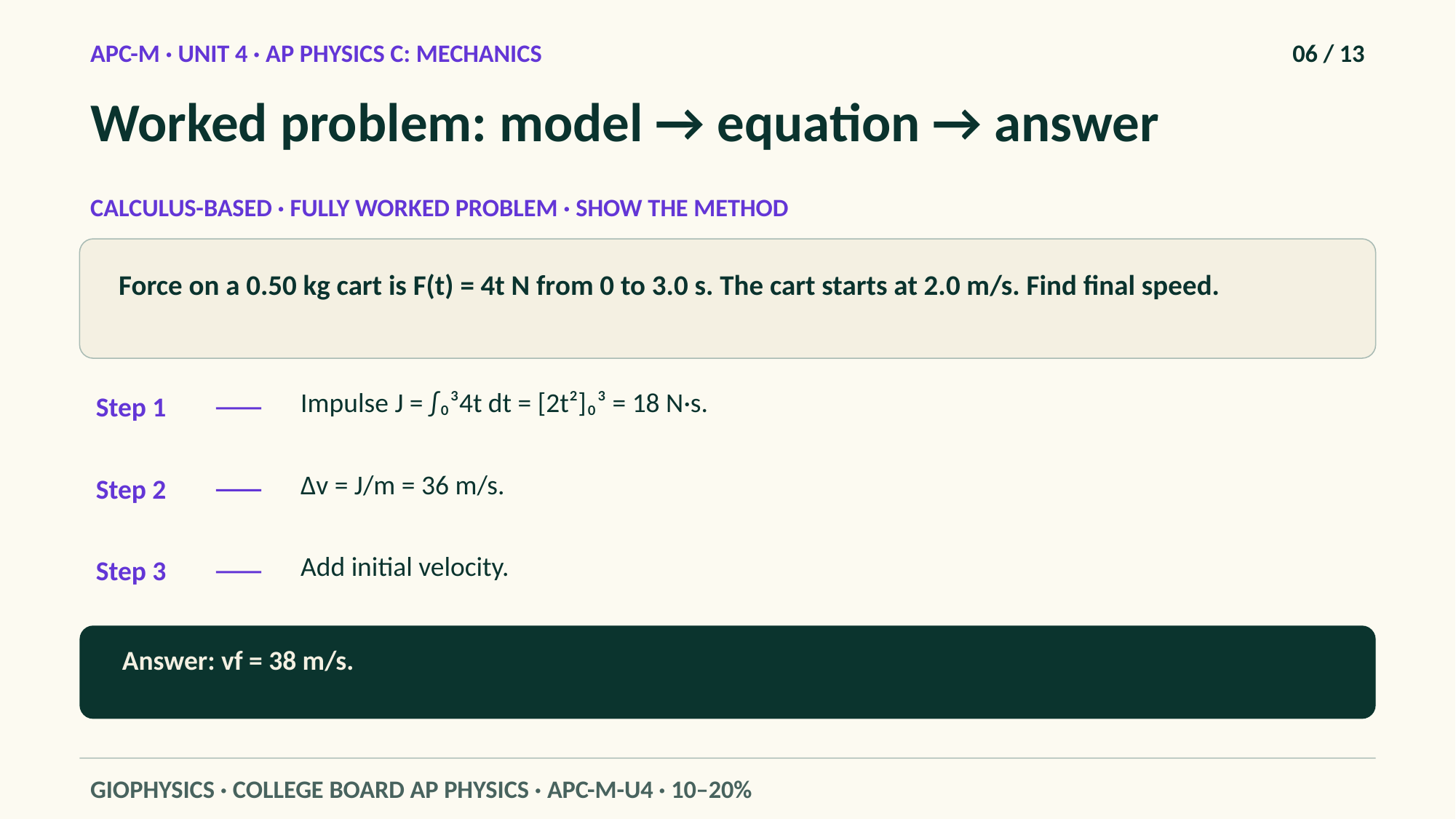

APC-M · UNIT 4 · AP PHYSICS C: MECHANICS
06 / 13
Worked problem: model → equation → answer
CALCULUS-BASED · FULLY WORKED PROBLEM · SHOW THE METHOD

Force on a 0.50 kg cart is F(t) = 4t N from 0 to 3.0 s. The cart starts at 2.0 m/s. Find final speed.
Impulse J = ∫₀³4t dt = [2t²]₀³ = 18 N·s.
Step 1

Δv = J/m = 36 m/s.
Step 2

Add initial velocity.
Step 3

Answer: vf = 38 m/s.

GIOPHYSICS · COLLEGE BOARD AP PHYSICS · APC-M-U4 · 10–20%